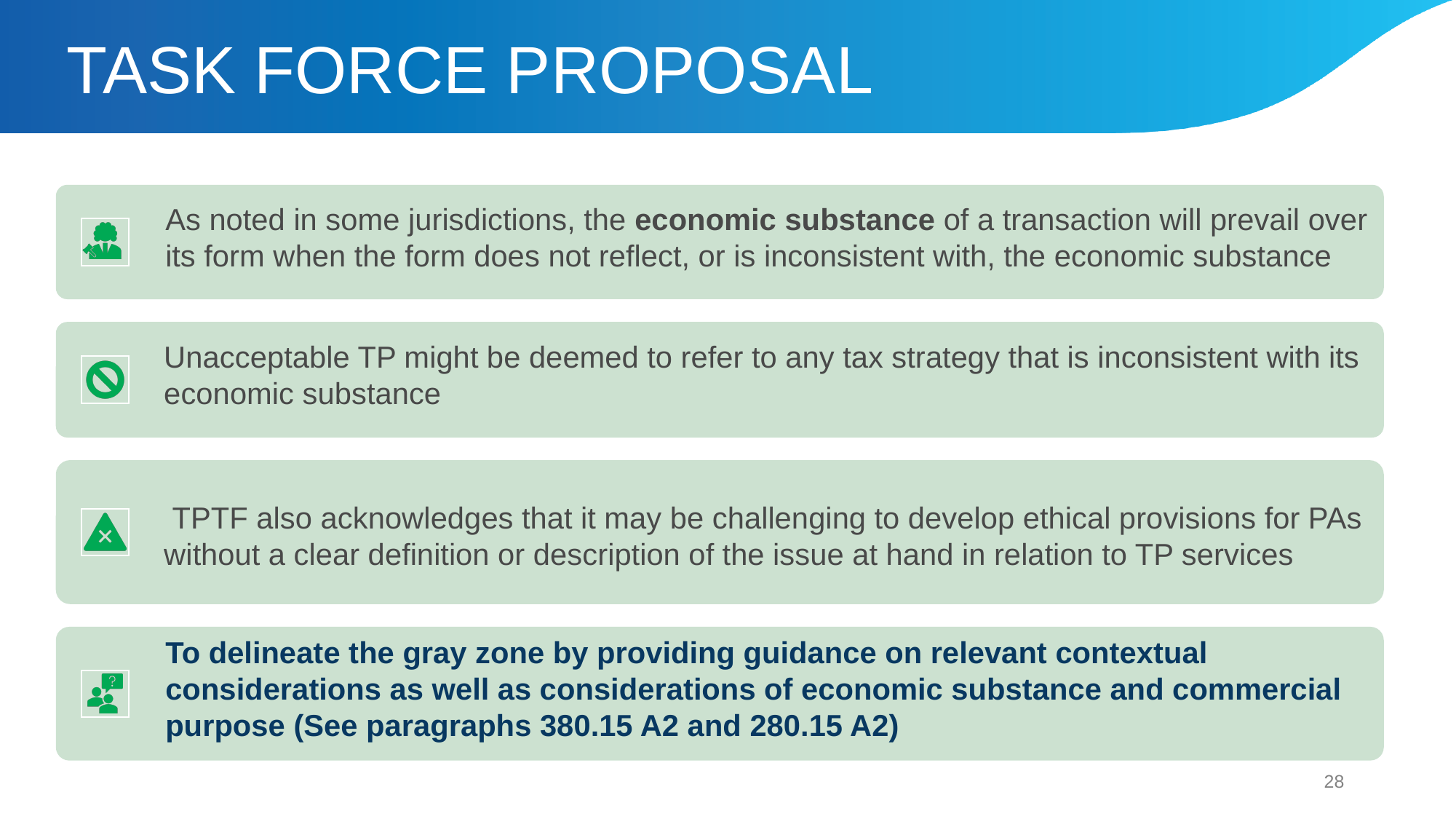

# TASK FORCE PROPOSAL
As noted in some jurisdictions, the economic substance of a transaction will prevail over its form when the form does not reflect, or is inconsistent with, the economic substance
Unacceptable TP might be deemed to refer to any tax strategy that is inconsistent with its economic substance
 TPTF also acknowledges that it may be challenging to develop ethical provisions for PAs without a clear definition or description of the issue at hand in relation to TP services
To delineate the gray zone by providing guidance on relevant contextual considerations as well as considerations of economic substance and commercial purpose (See paragraphs 380.15 A2 and 280.15 A2)
28